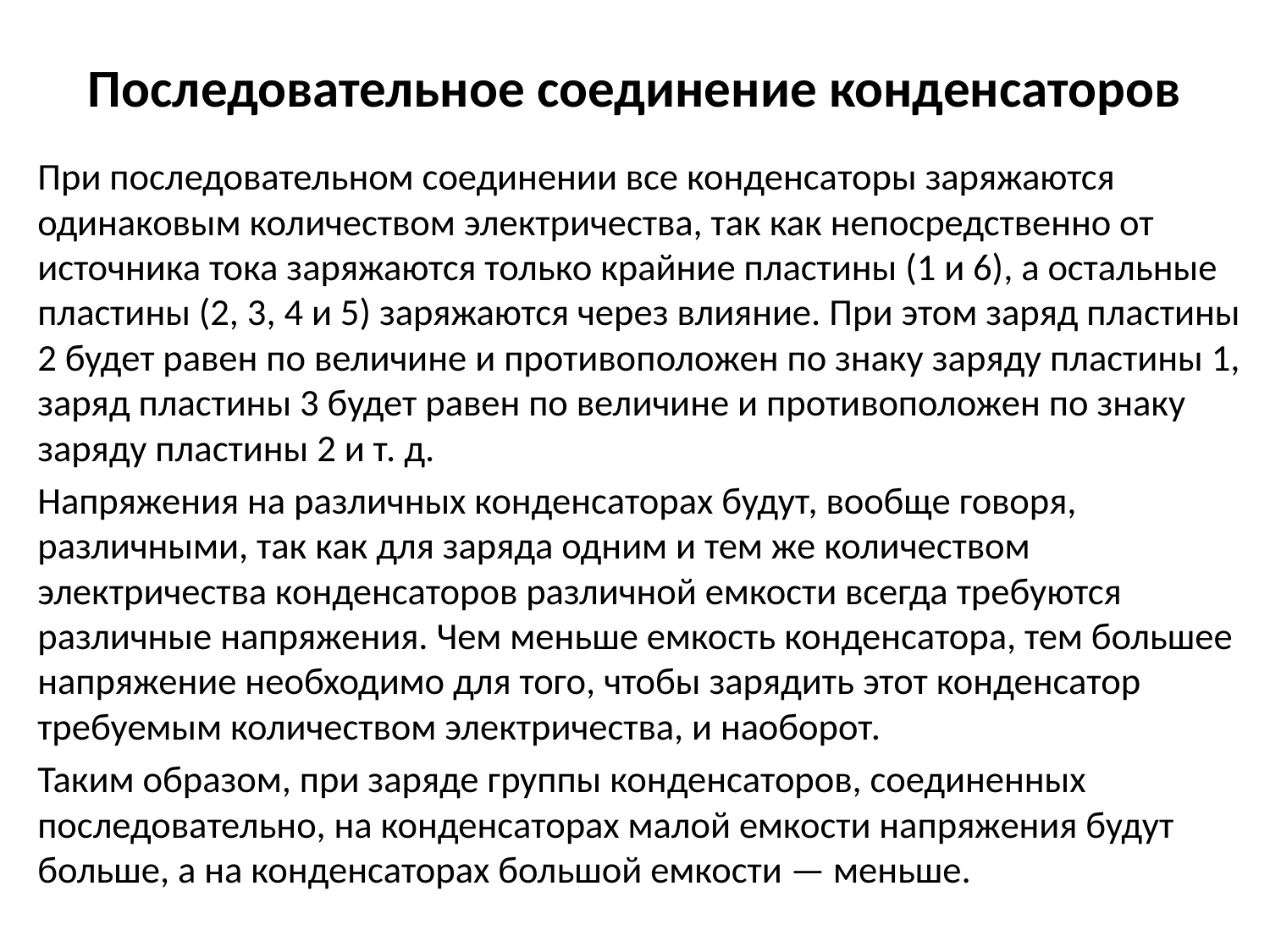

# Последовательное соединение конденсаторов
При последовательном соединении все конденса­торы заряжаются одинаковым количеством электричества, так как непосредственно от источника тока заряжаются только крайние пластины (1 и 6), а остальные пластины (2, 3, 4 и 5) заря­жаются через влияние. При этом заряд пла­стины 2 будет равен по величине и противо­положен по знаку за­ряду пластины 1, заряд пластины 3 будет равен по величине и противоположен по знаку заряду пла­стины 2 и т. д.
Напряжения на различных конденсаторах будут, вообще говоря, различными, так как для заряда одним и тем же количеством электричества конденсаторов различной емкости всегда требуются различные напряжения. Чем меньше емкость конденсатора, тем большее напряжение необходимо для того, чтобы зарядить этот конденсатор требуемым количеством электричества, и наоборот.
Таким образом, при заряде группы конденсаторов, соединенных последовательно, на конденсаторах малой емкости напряжения будут больше, а на конденсаторах большой емкости — меньше.